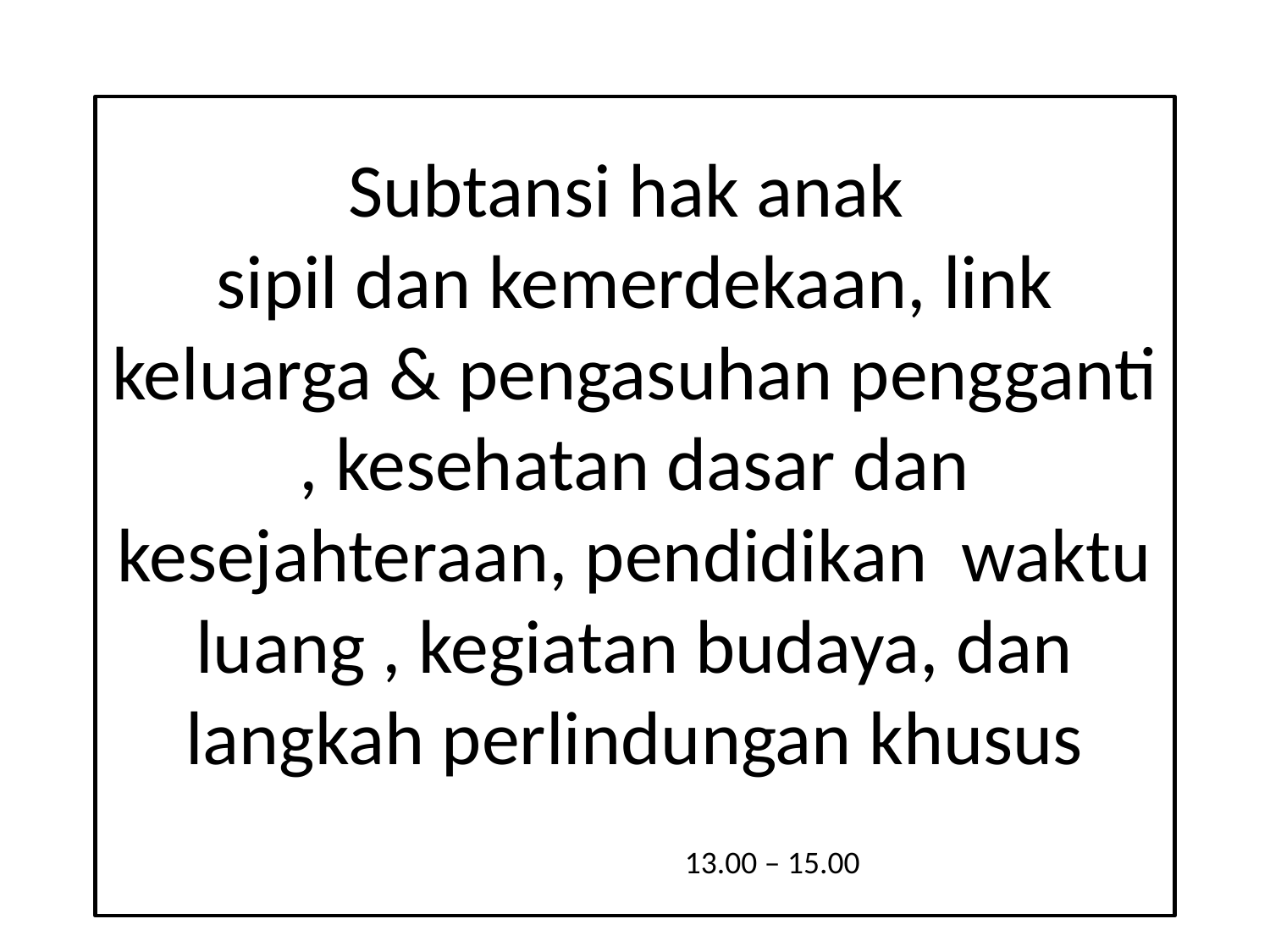

# Subtansi hak anak sipil dan kemerdekaan, link keluarga & pengasuhan pengganti , kesehatan dasar dan kesejahteraan, pendidikan  waktu luang , kegiatan budaya, dan langkah perlindungan khusus
13.00 – 15.00